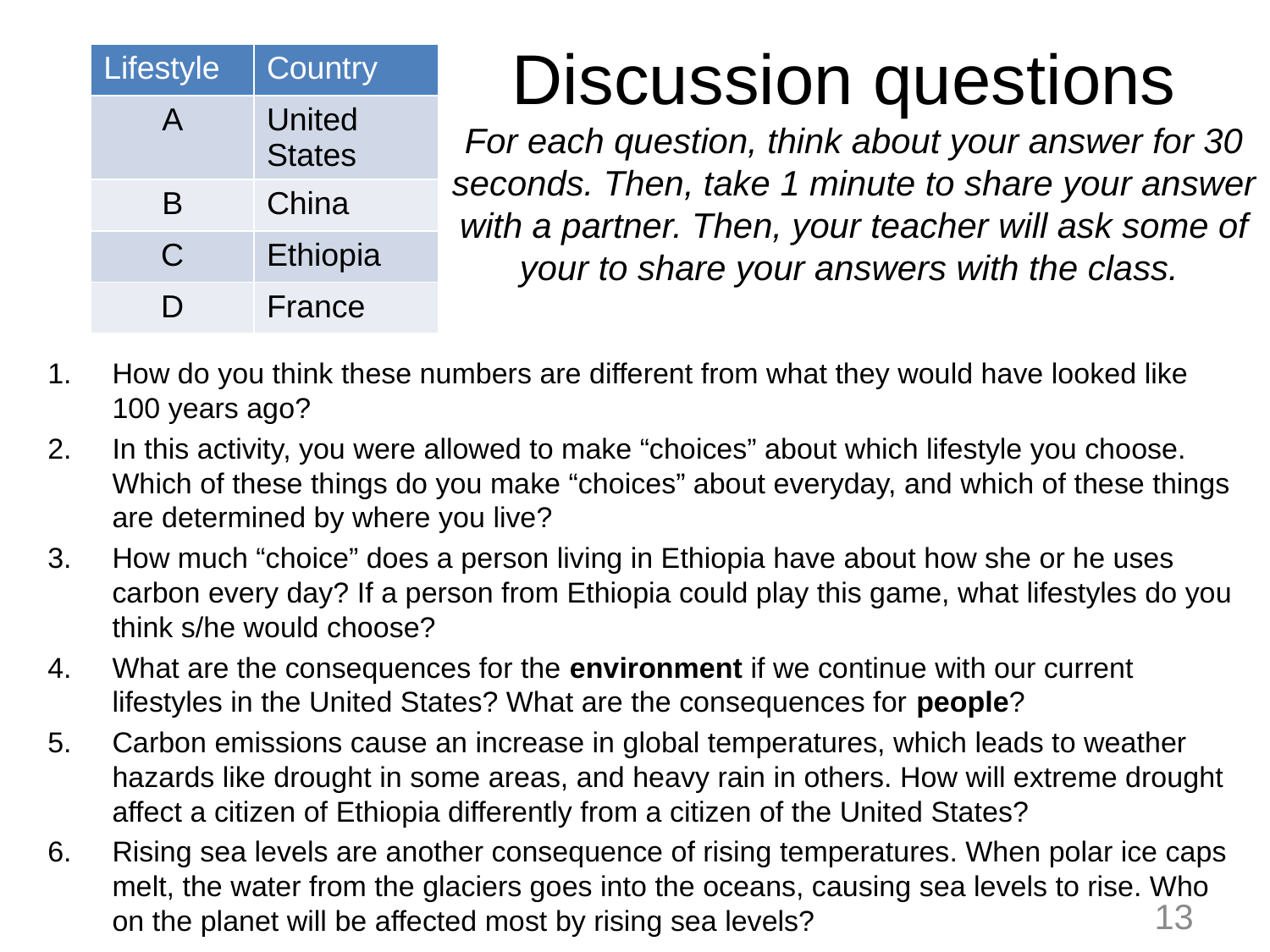

# Discussion questions For each question, think about your answer for 30 seconds. Then, take 1 minute to share your answer with a partner. Then, your teacher will ask some of your to share your answers with the class.
| Lifestyle | Country |
| --- | --- |
| A | United States |
| B | China |
| C | Ethiopia |
| D | France |
How do you think these numbers are different from what they would have looked like 100 years ago?
In this activity, you were allowed to make “choices” about which lifestyle you choose. Which of these things do you make “choices” about everyday, and which of these things are determined by where you live?
How much “choice” does a person living in Ethiopia have about how she or he uses carbon every day? If a person from Ethiopia could play this game, what lifestyles do you think s/he would choose?
What are the consequences for the environment if we continue with our current lifestyles in the United States? What are the consequences for people?
Carbon emissions cause an increase in global temperatures, which leads to weather hazards like drought in some areas, and heavy rain in others. How will extreme drought affect a citizen of Ethiopia differently from a citizen of the United States?
Rising sea levels are another consequence of rising temperatures. When polar ice caps melt, the water from the glaciers goes into the oceans, causing sea levels to rise. Who on the planet will be affected most by rising sea levels?
13